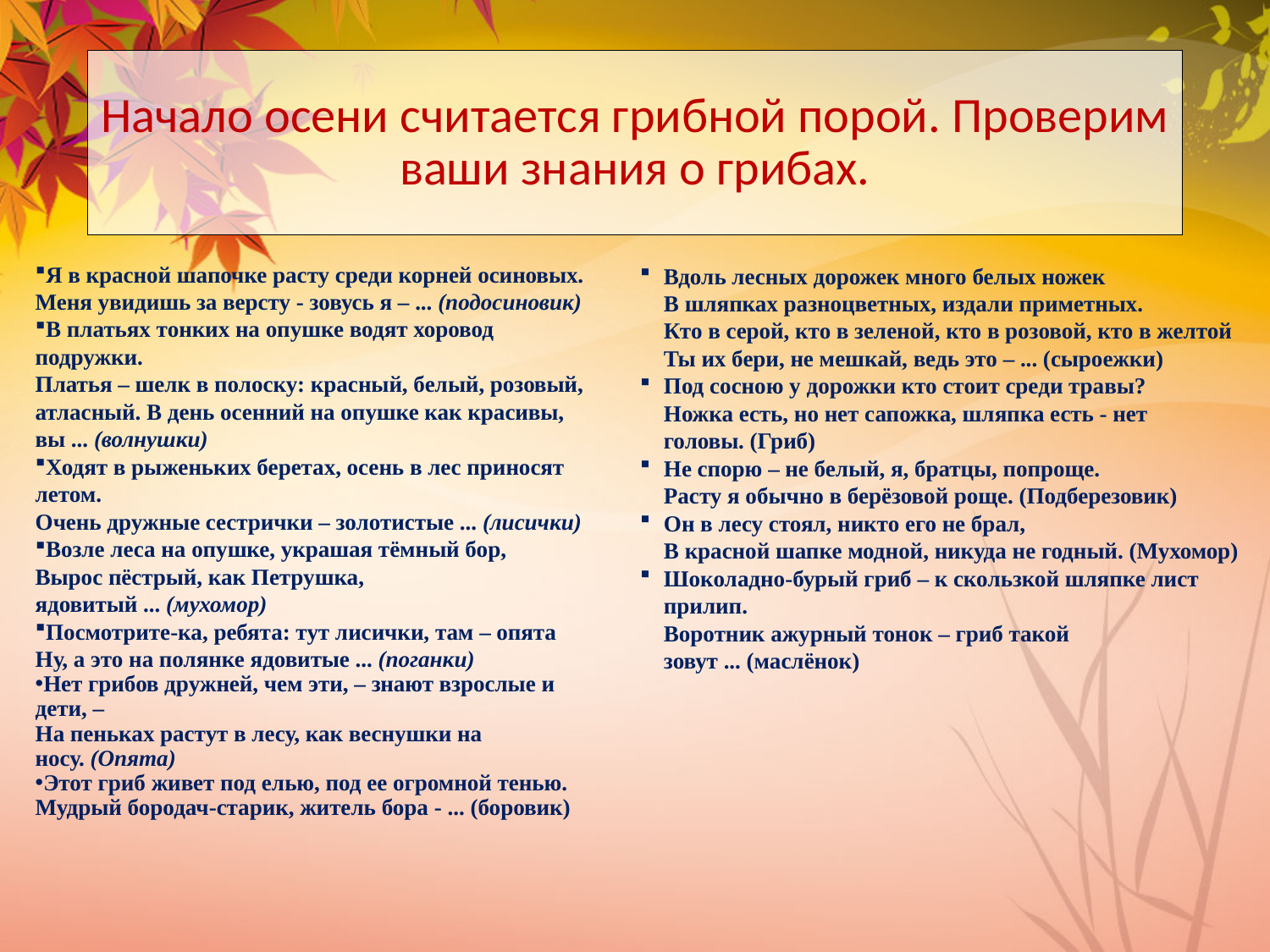

# Начало осени считается грибной порой. Проверим ваши знания о грибах.
Я в красной шапочке расту среди корней осиновых.
Меня увидишь за версту - зовусь я – ... (подосиновик)
В платьях тонких на опушке водят хоровод подружки.
Платья – шелк в полоску: красный, белый, розовый, атласный. В день осенний на опушке как красивы, вы ... (волнушки)
Ходят в рыженьких беретах, осень в лес приносят летом.
Очень дружные сестрички – золотистые ... (лисички)
Возле леса на опушке, украшая тёмный бор,
Вырос пёстрый, как Петрушка, ядовитый ... (мухомор)
Посмотрите-ка, ребята: тут лисички, там – опята
Ну, а это на полянке ядовитые ... (поганки)
Нет грибов дружней, чем эти, – знают взрослые и дети, –
На пеньках растут в лесу, как веснушки на носу. (Опята)
Этот гриб живет под елью, под ее огромной тенью.
Мудрый бородач-старик, житель бора - ... (боровик)

Вдоль лесных дорожек много белых ножек
В шляпках разноцветных, издали приметных.
Кто в серой, кто в зеленой, кто в розовой, кто в желтой
Ты их бери, не мешкай, ведь это – ... (сыроежки)
Под сосною у дорожки кто стоит среди травы?
Ножка есть, но нет сапожка, шляпка есть - нет головы. (Гриб)
Не спорю – не белый, я, братцы, попроще.
Расту я обычно в берёзовой роще. (Подберезовик)
Он в лесу стоял, никто его не брал,
В красной шапке модной, никуда не годный. (Мухомор)
Шоколадно-бурый гриб – к скользкой шляпке лист прилип.
Воротник ажурный тонок – гриб такой зовут ... (маслёнок)